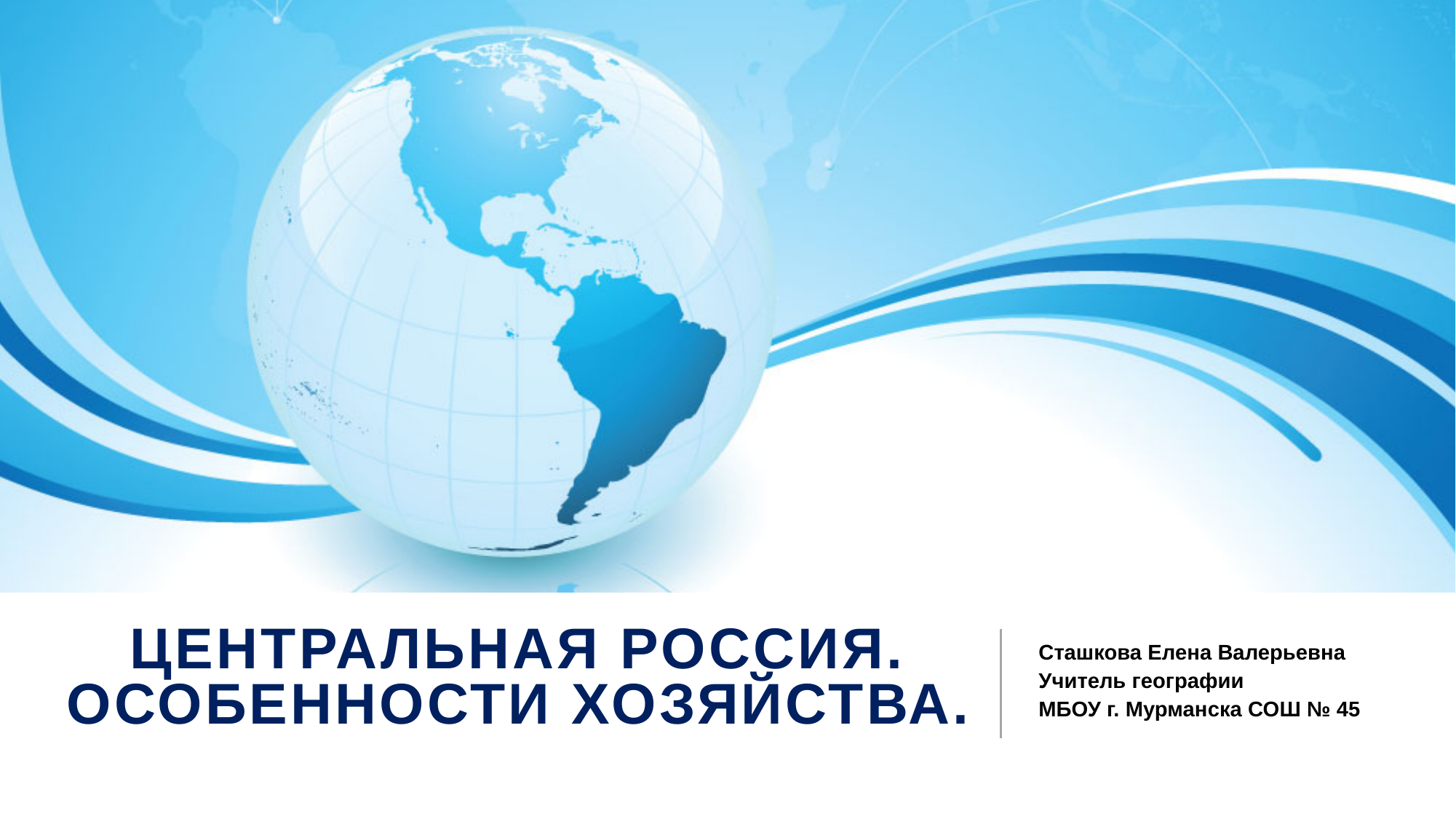

# Центральная россия. Особенности хозяйства.
Сташкова Елена Валерьевна
Учитель географии
МБОУ г. Мурманска СОШ № 45